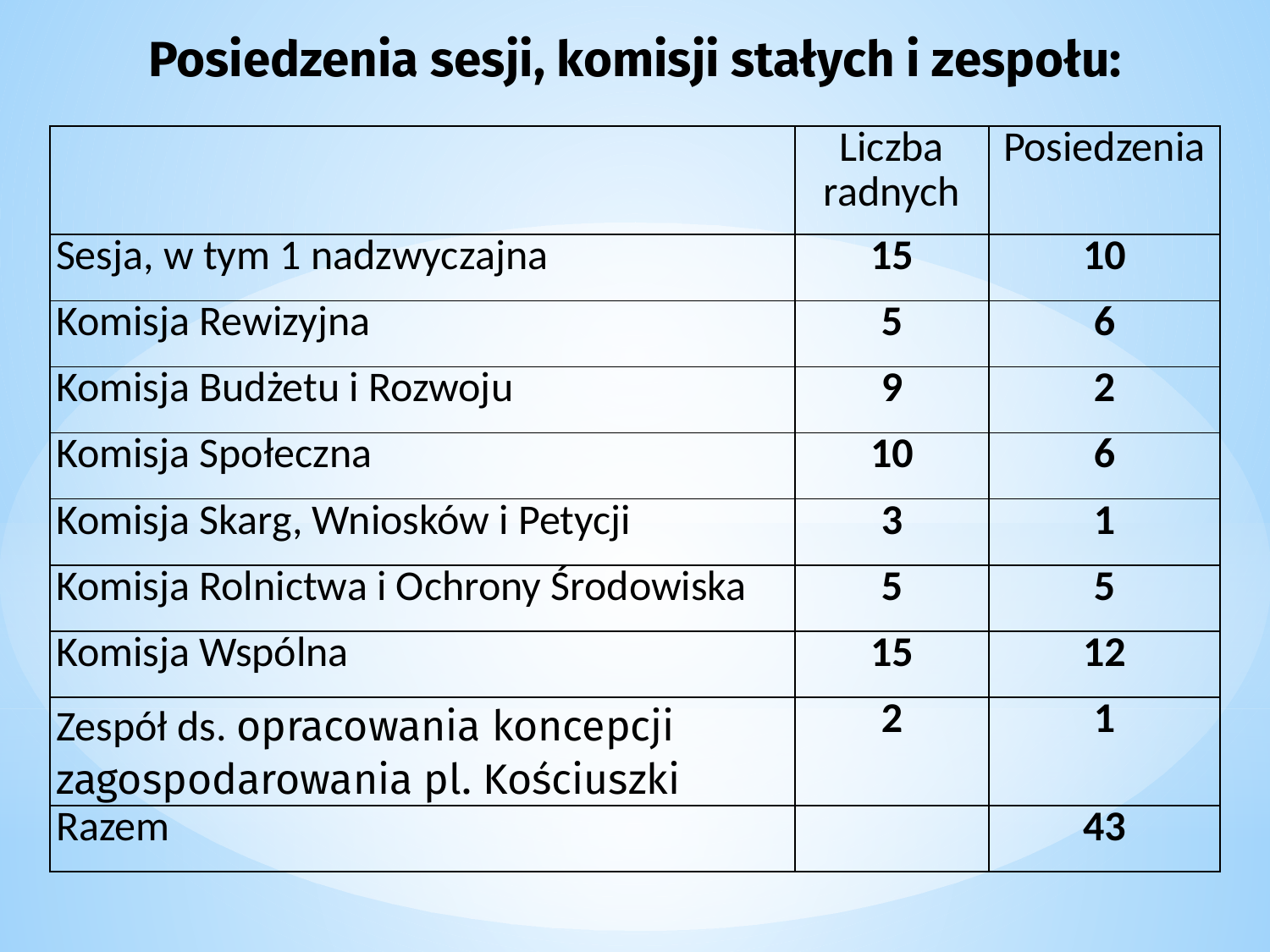

Posiedzenia sesji, komisji stałych i zespołu:
|  | Liczba radnych | Posiedzenia |
| --- | --- | --- |
| Sesja, w tym 1 nadzwyczajna | 15 | 10 |
| Komisja Rewizyjna | 5 | 6 |
| Komisja Budżetu i Rozwoju | 9 | 2 |
| Komisja Społeczna | 10 | 6 |
| Komisja Skarg, Wniosków i Petycji | 3 | 1 |
| Komisja Rolnictwa i Ochrony Środowiska | 5 | 5 |
| Komisja Wspólna | 15 | 12 |
| Zespół ds. opracowania koncepcji zagospodarowania pl. Kościuszki | 2 | 1 |
| Razem |  | 43 |